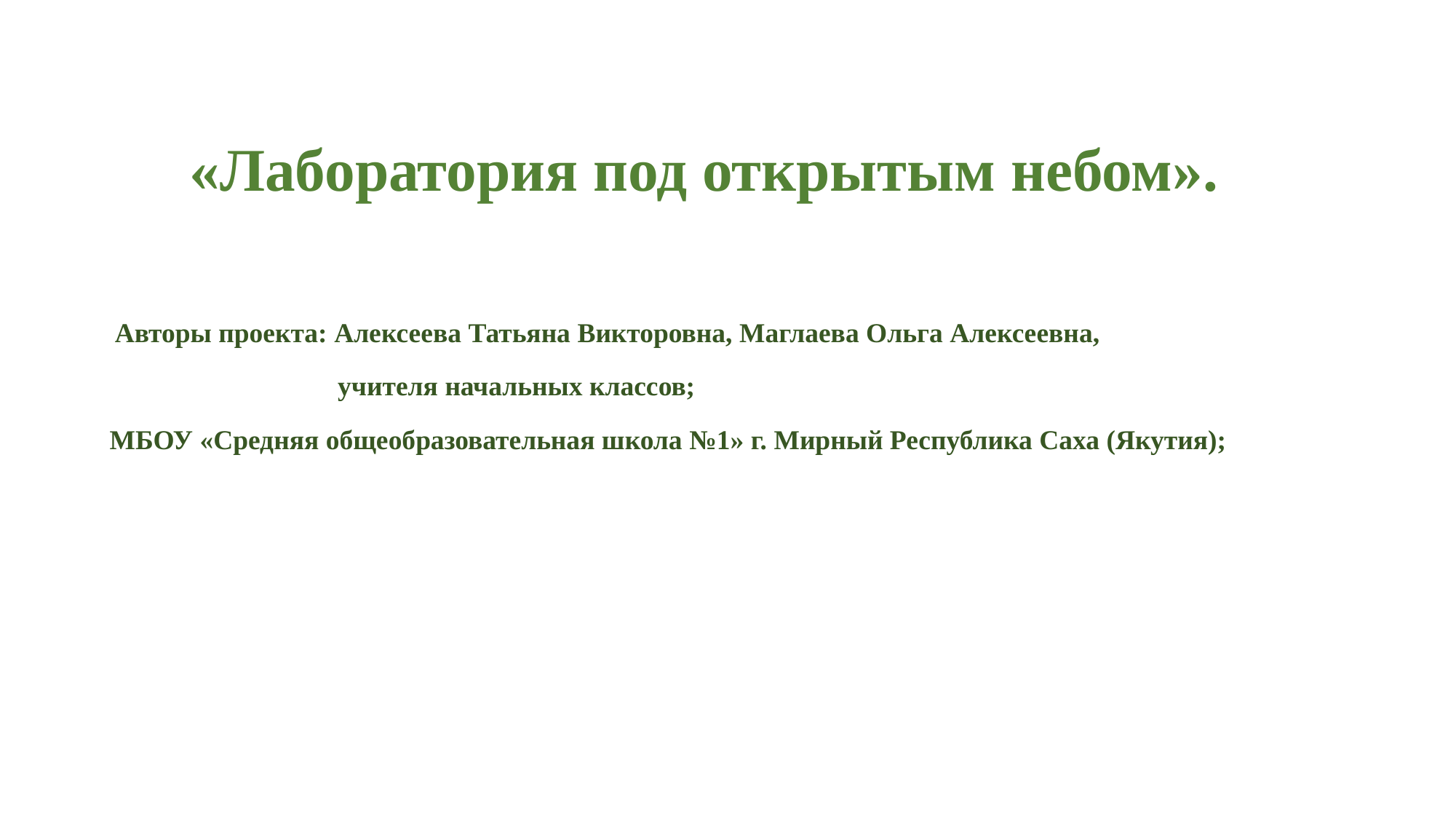

«Лаборатория под открытым небом».
 Авторы проекта: Алексеева Татьяна Викторовна, Маглаева Ольга Алексеевна,
                                 учителя начальных классов;
МБОУ «Средняя общеобразовательная школа №1» г. Мирный Республика Саха (Якутия);